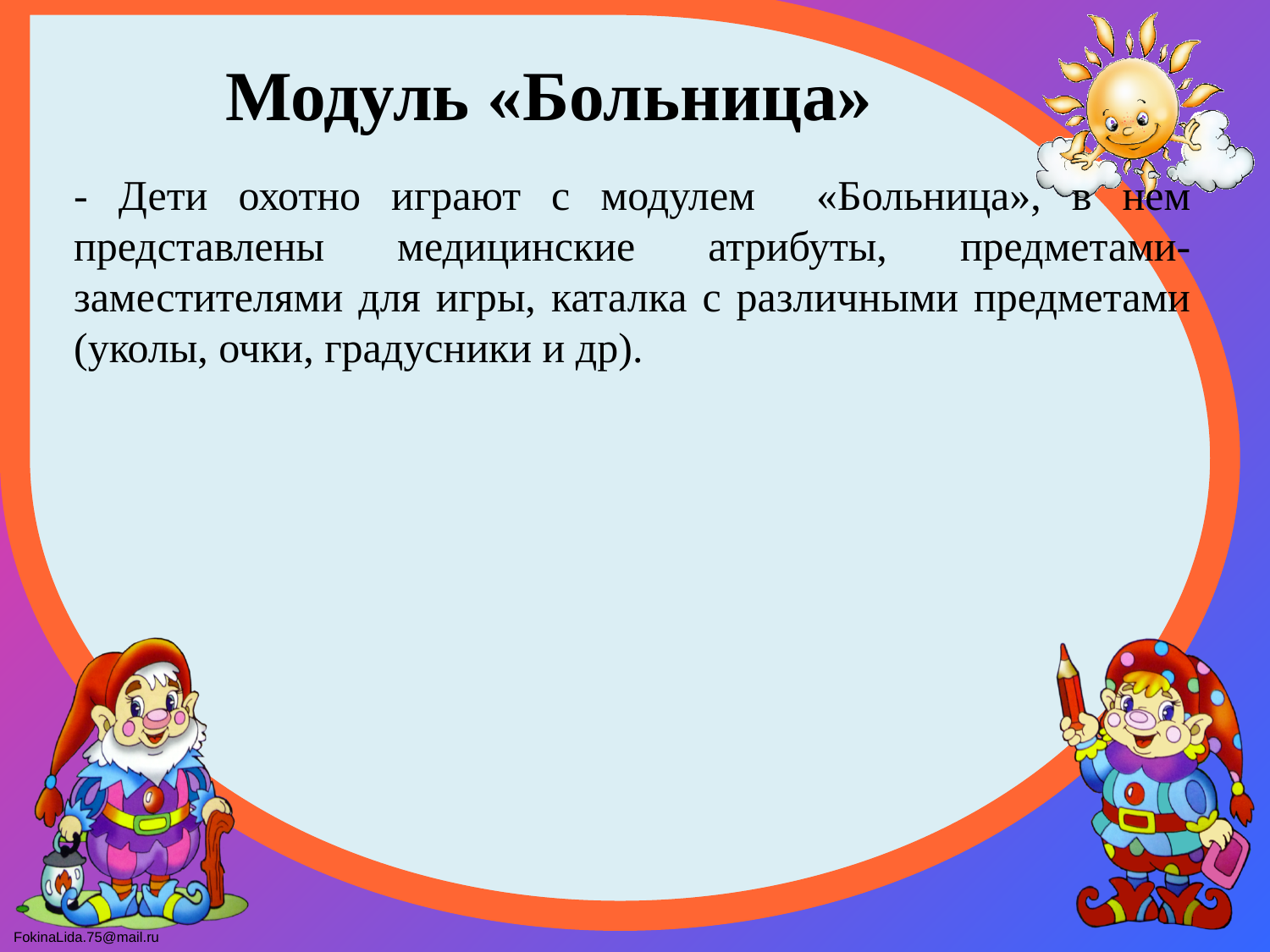

# Модуль «Больница»
- Дети охотно играют с модулем  «Больница», в нем представлены медицинские атрибуты, предметами- заместителями для игры, каталка с различными предметами (уколы, очки, градусники и др).